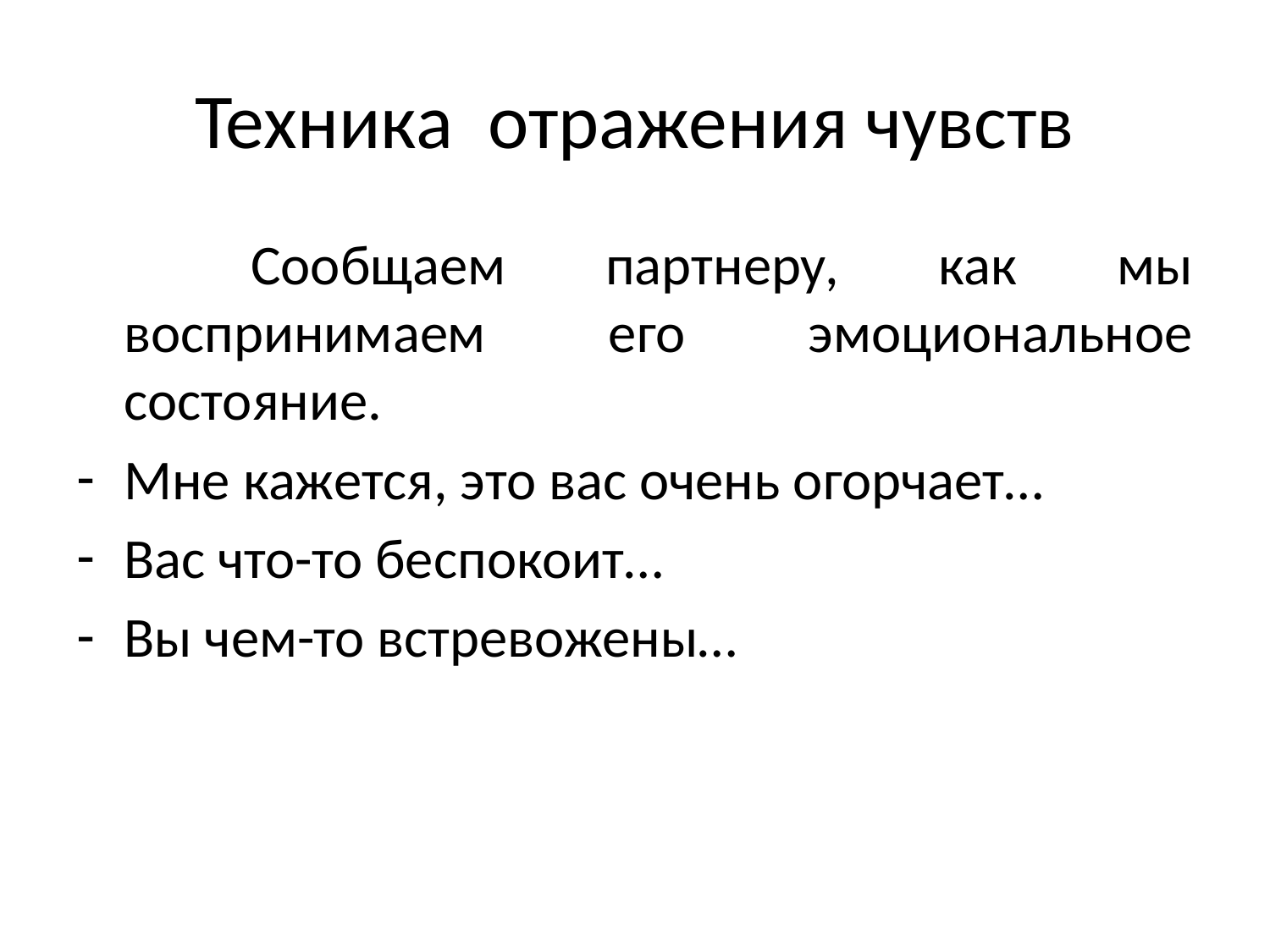

# Техника  отражения чувств
		Сообщаем партнеру, как мы воспринимаем его эмоциональное состояние.
Мне кажется, это вас очень огорчает…
Вас что-то беспокоит…
Вы чем-то встревожены…